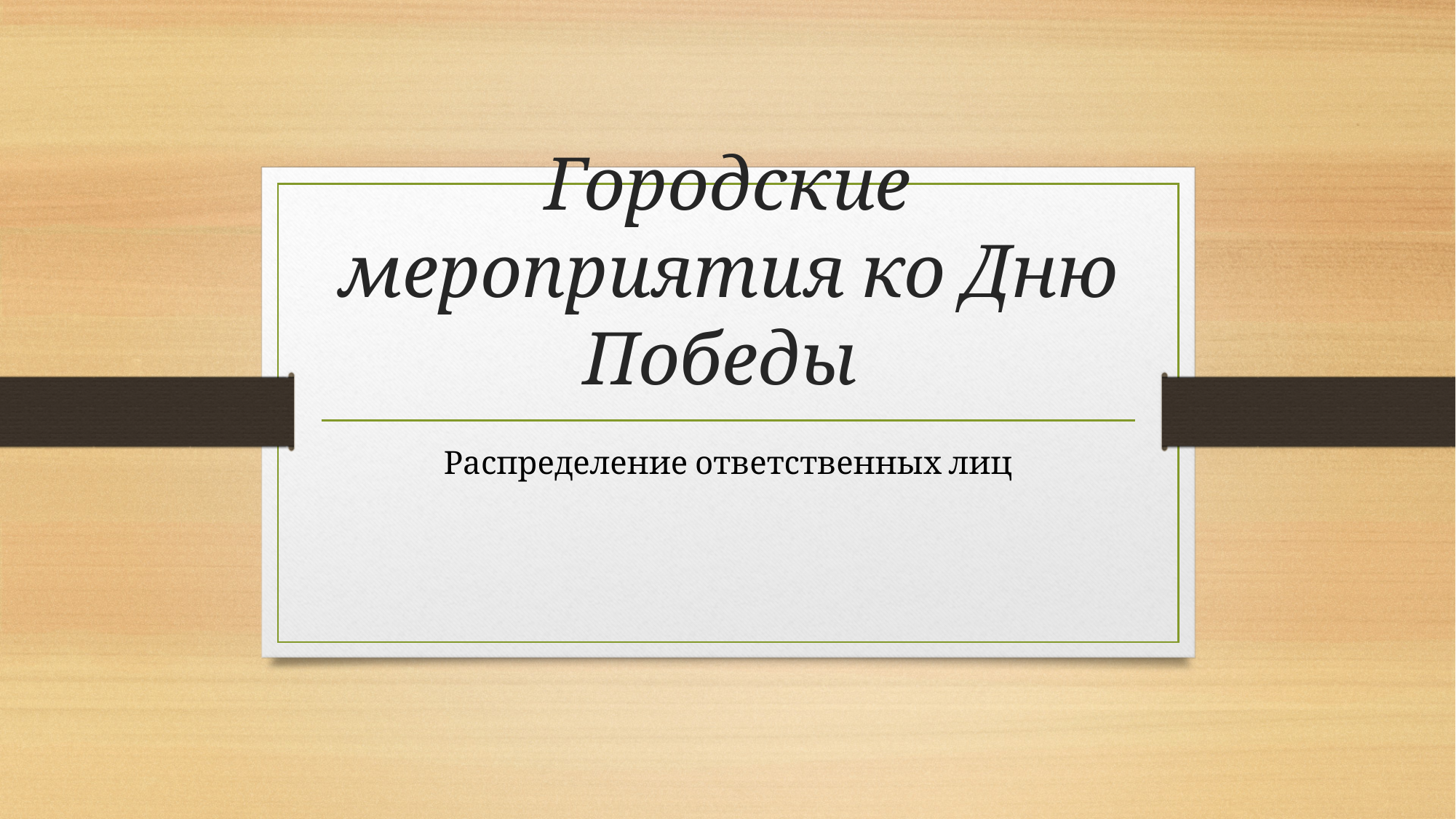

# Городские мероприятия ко Дню Победы
Распределение ответственных лиц